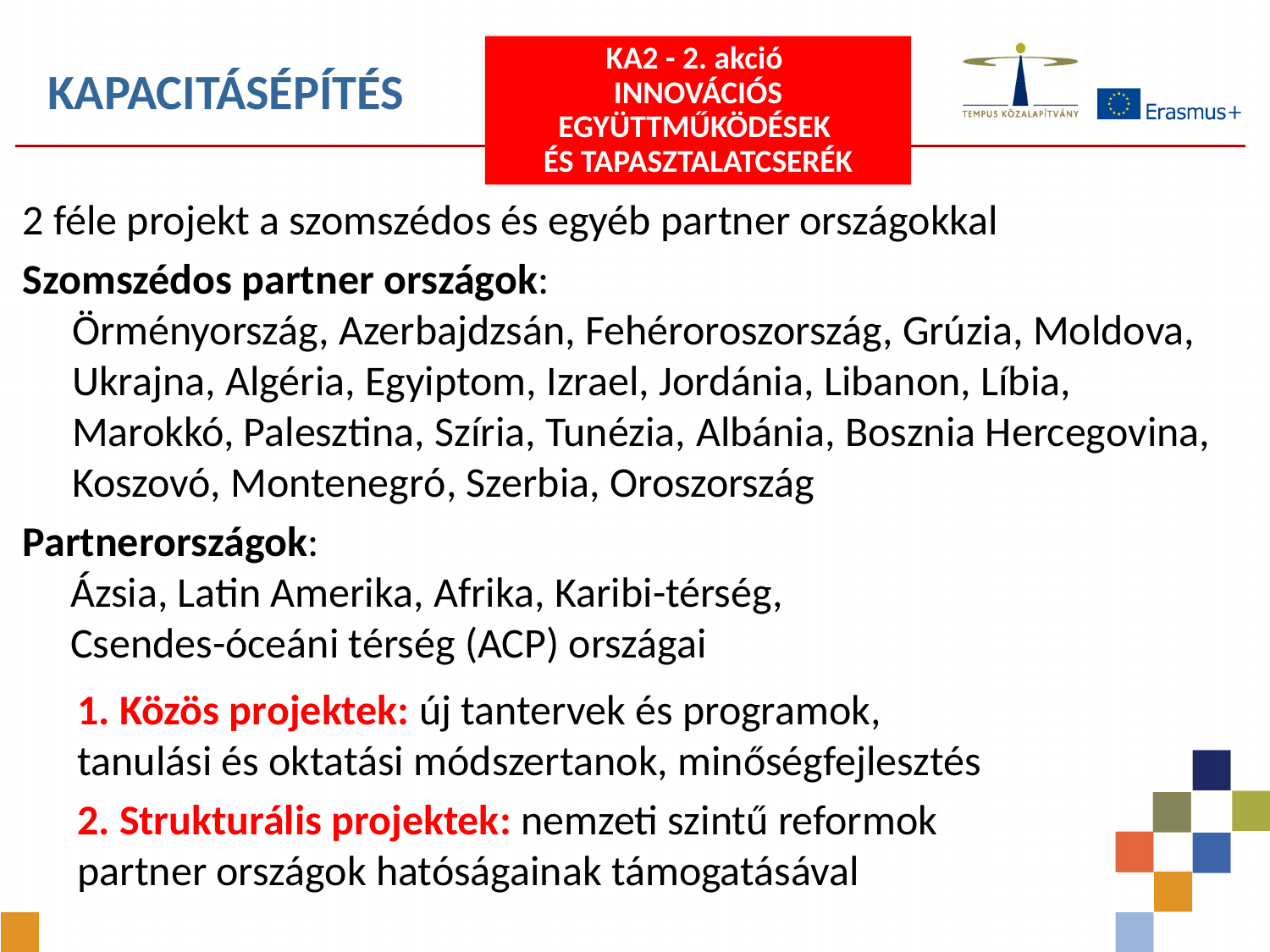

KA2 - 2. akció
INNOVÁCIÓS EGYÜTTMŰKÖDÉSEK
ÉS TAPASZTALATCSERÉK
# Kapacitásépítés
2 féle projekt a szomszédos és egyéb partner országokkal
Szomszédos partner országok:
Örményország, Azerbajdzsán, Fehéroroszország, Grúzia, Moldova, Ukrajna, Algéria, Egyiptom, Izrael, Jordánia, Libanon, Líbia, Marokkó, Palesztina, Szíria, Tunézia, Albánia, Bosznia Hercegovina, Koszovó, Montenegró, Szerbia, Oroszország
Partnerországok:
Ázsia, Latin Amerika, Afrika, Karibi-térség,
Csendes-óceáni térség (ACP) országai
1. Közös projektek: új tantervek és programok, tanulási és oktatási módszertanok, minőségfejlesztés
2. Strukturális projektek: nemzeti szintű reformok partner országok hatóságainak támogatásával